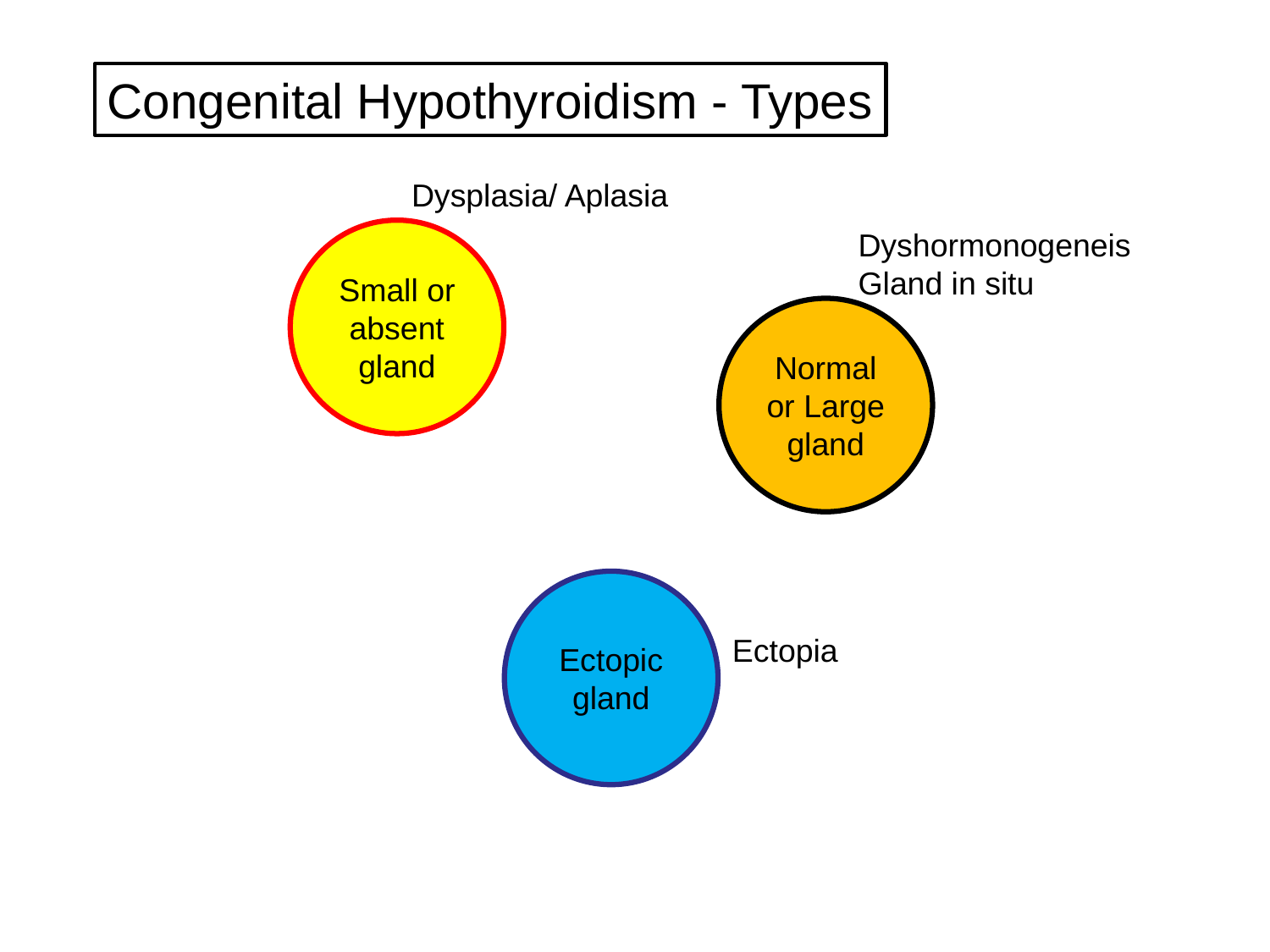

Congenital Hypothyroidism - Types
Dysplasia/ Aplasia
Dyshormonogeneis
Gland in situ
Small or absent
gland
Normal or Large gland

Ectopic gland
Ectopia